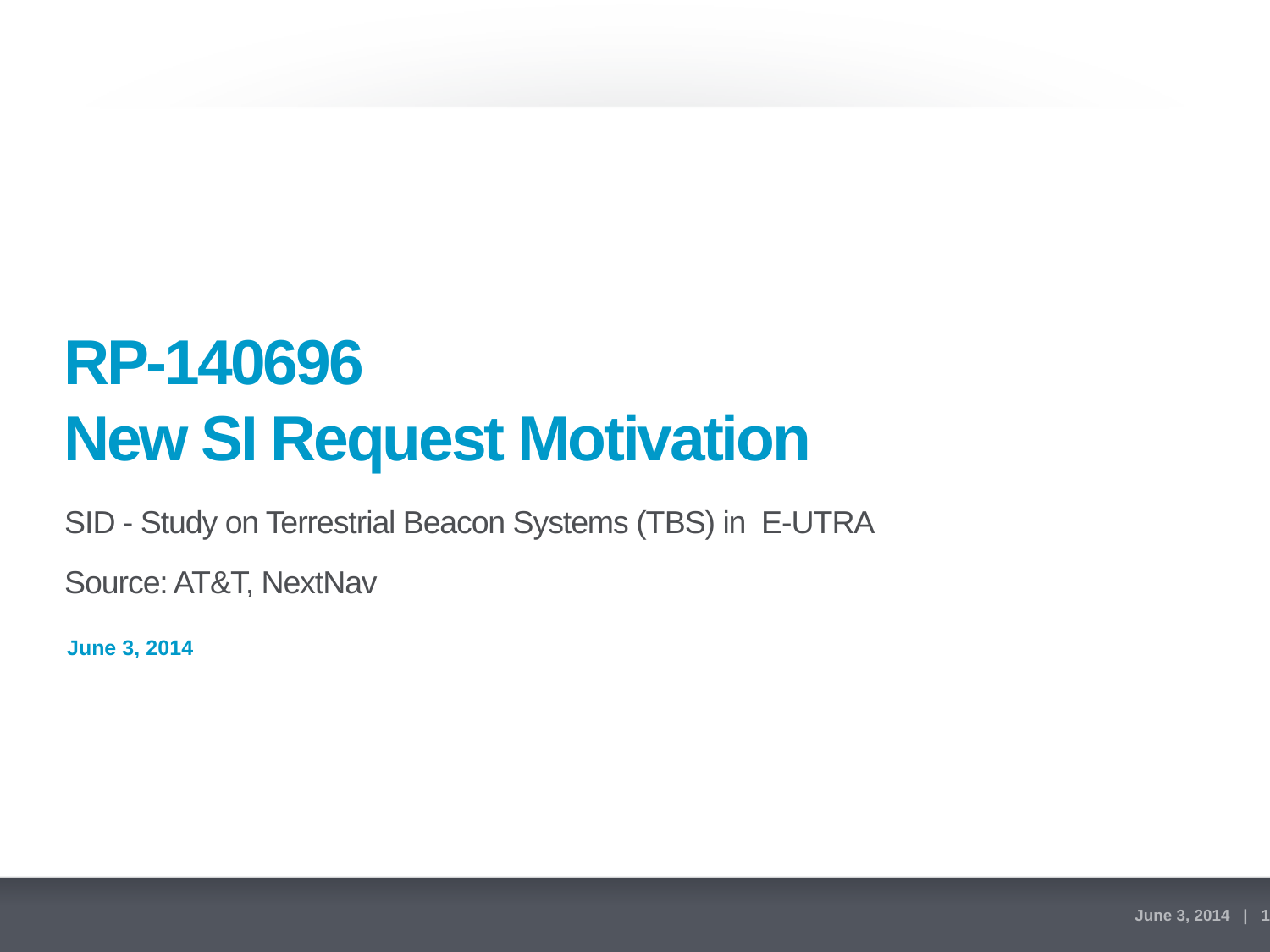

# RP-140696 New SI Request Motivation
SID - Study on Terrestrial Beacon Systems (TBS) in  E-UTRA
Source: AT&T, NextNav
June 3, 2014   |   1